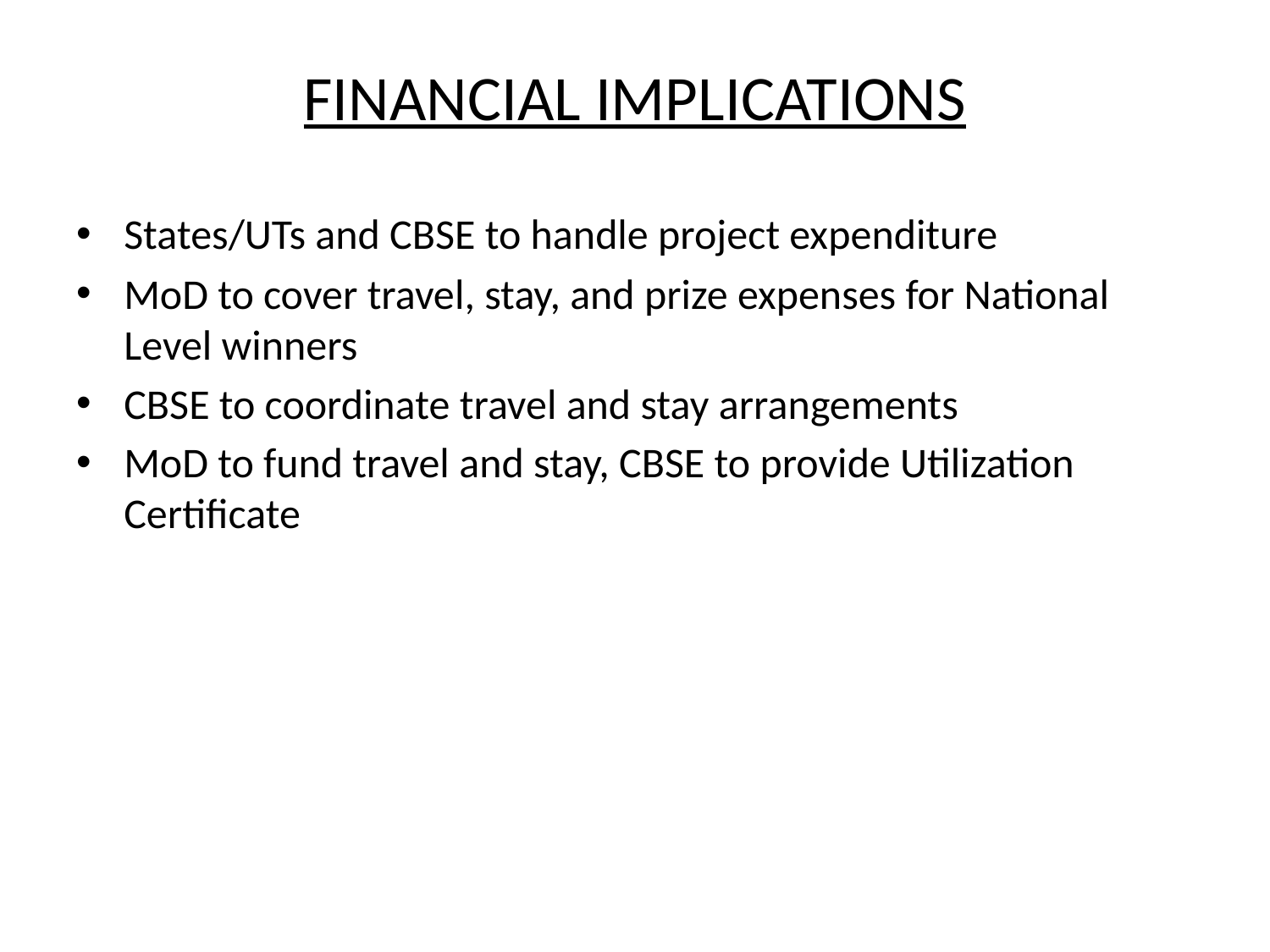

# FINANCIAL IMPLICATIONS
States/UTs and CBSE to handle project expenditure
MoD to cover travel, stay, and prize expenses for National Level winners
CBSE to coordinate travel and stay arrangements
MoD to fund travel and stay, CBSE to provide Utilization Certificate